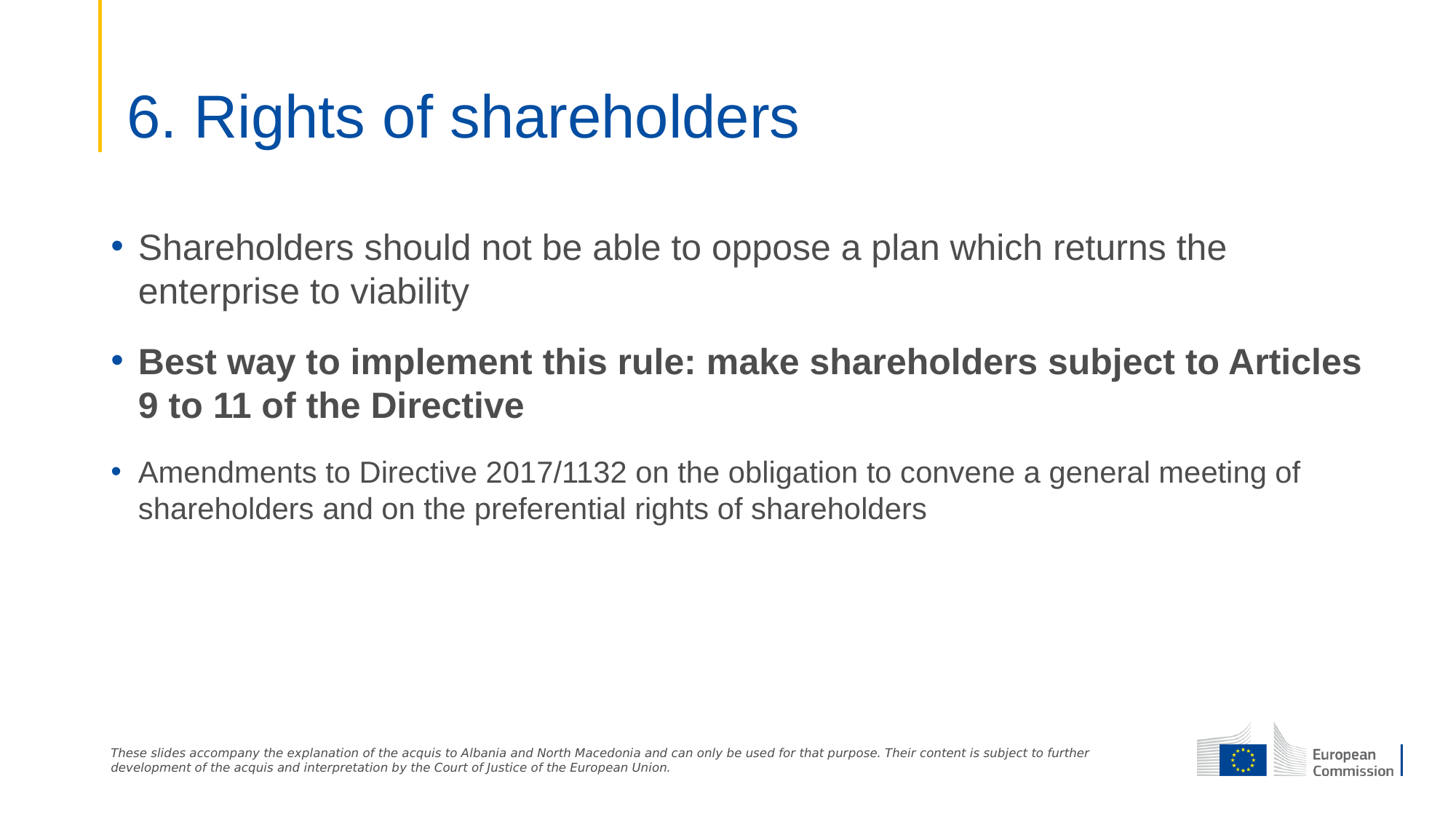

# 6. Rights of shareholders
Shareholders should not be able to oppose a plan which returns the enterprise to viability
Best way to implement this rule: make shareholders subject to Articles 9 to 11 of the Directive
Amendments to Directive 2017/1132 on the obligation to convene a general meeting of  shareholders and on the preferential rights of shareholders